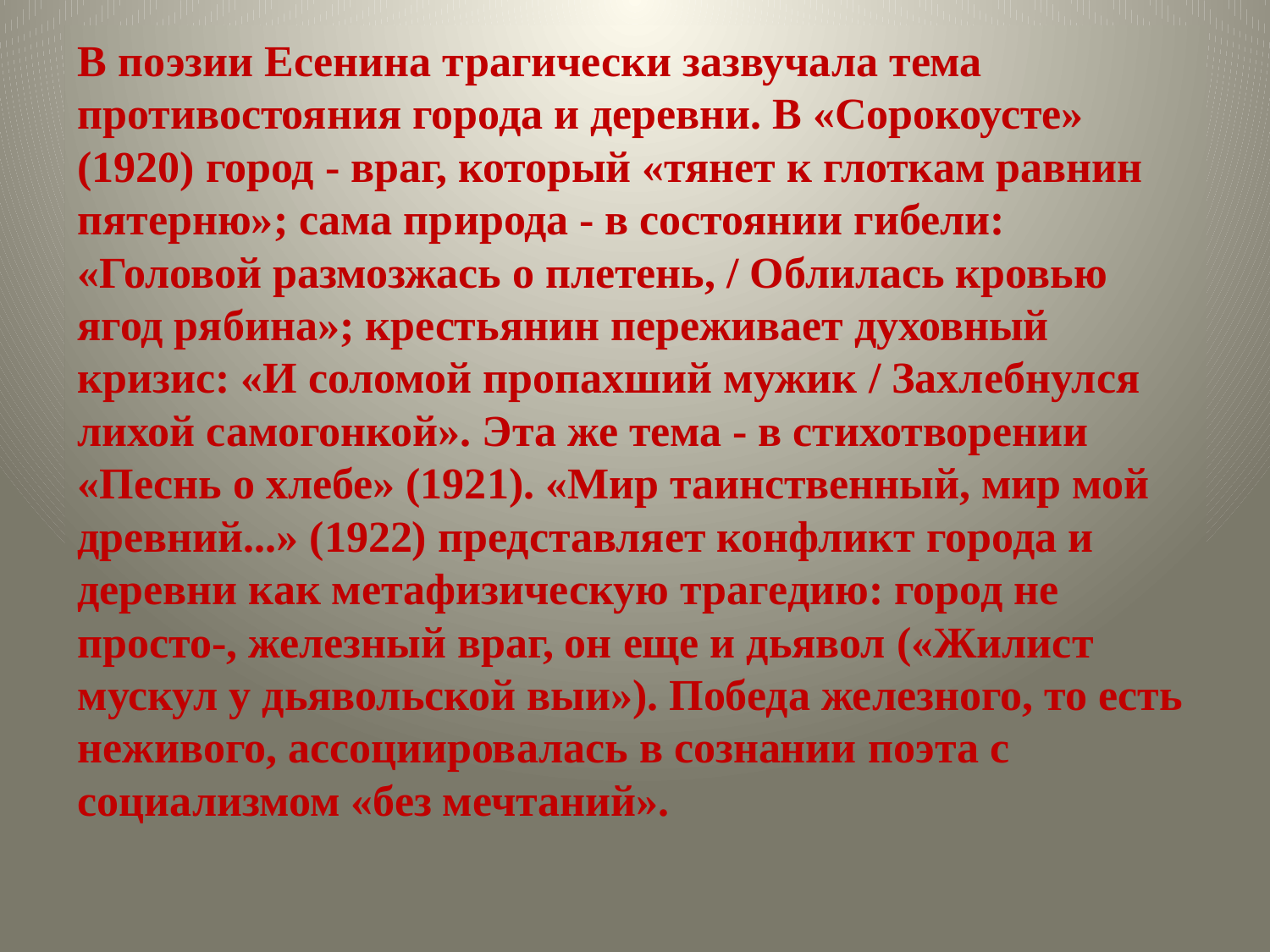

В поэзии Есенина трагически зазвучала тема противостояния города и деревни. В «Сорокоусте» (1920) город - враг, который «тянет к глоткам равнин пятерню»; сама природа - в состоянии гибели: «Головой размозжась о плетень, / Облилась кровью ягод рябина»; крестьянин переживает духовный кризис: «И соломой пропахший мужик / Захлебнулся лихой самогонкой». Эта же тема - в стихотворении «Песнь о хлебе» (1921). «Мир таинственный, мир мой древний...» (1922) представляет конфликт города и деревни как метафизическую трагедию: город не просто-, железный враг, он еще и дьявол («Жилист мускул у дьявольской выи»). Победа железного, то есть неживого, ассоциировалась в сознании поэта с социализмом «без мечтаний».